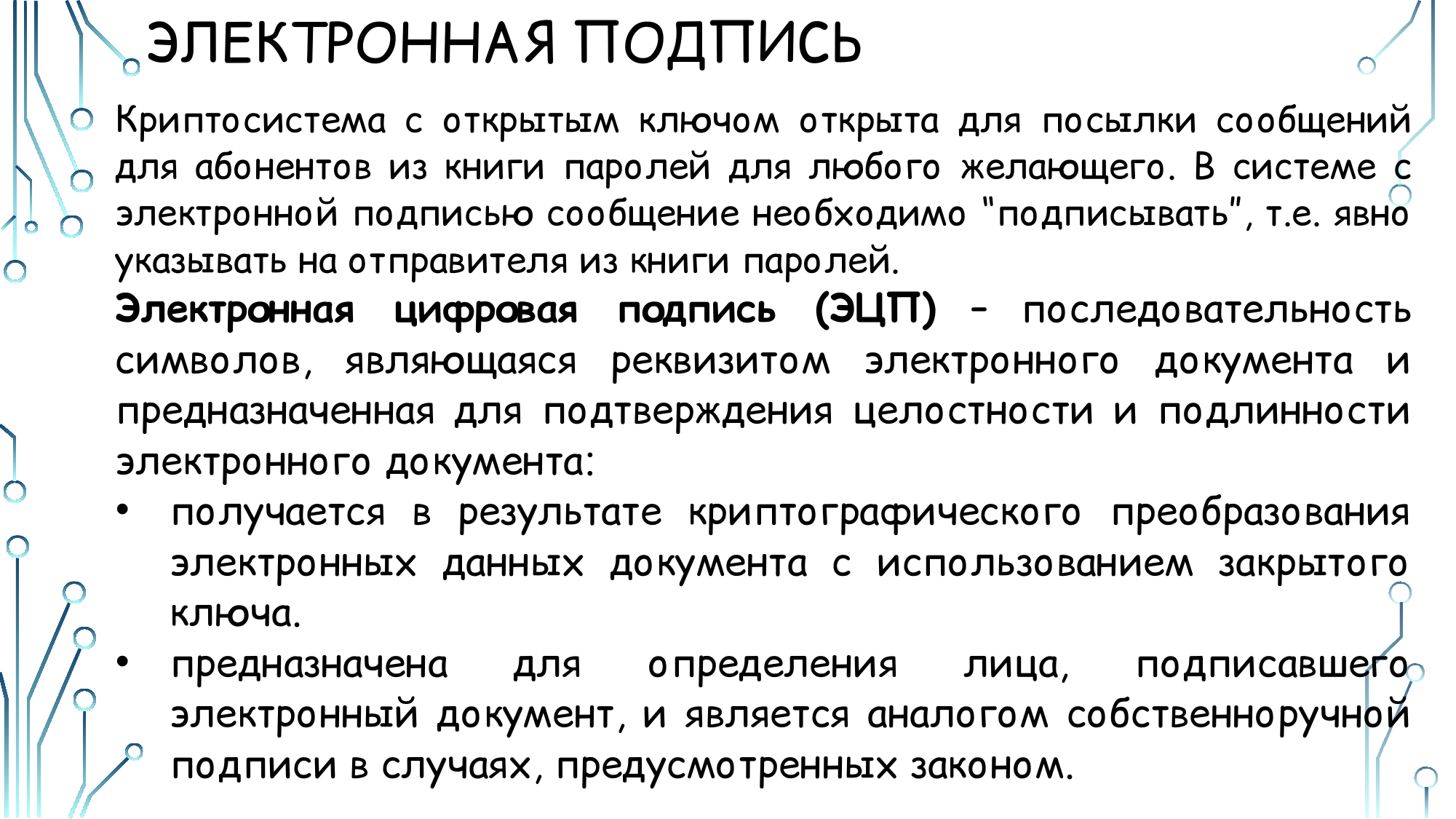

# ЭЛЕКТРОННАЯ ПОДПИСЬ
Криптосистема с открытым ключом открыта для посылки сообщений для абонентов из книги паролей для любого желающего. В системе с электронной подписью сообщение необходимо “подписывать”, т.е. явно указывать на отправителя из книги паролей.
Электронная цифровая подпись (ЭЦП) – последовательность символов, являющаяся реквизитом электронного документа и предназначенная для подтверждения целостности и подлинности электронного документа:
получается в результате криптографического преобразования электронных данных документа с использованием закрытого ключа.
предназначена для определения лица, подписавшего электронный документ, и является аналогом собственноручной подписи в случаях, предусмотренных законом.